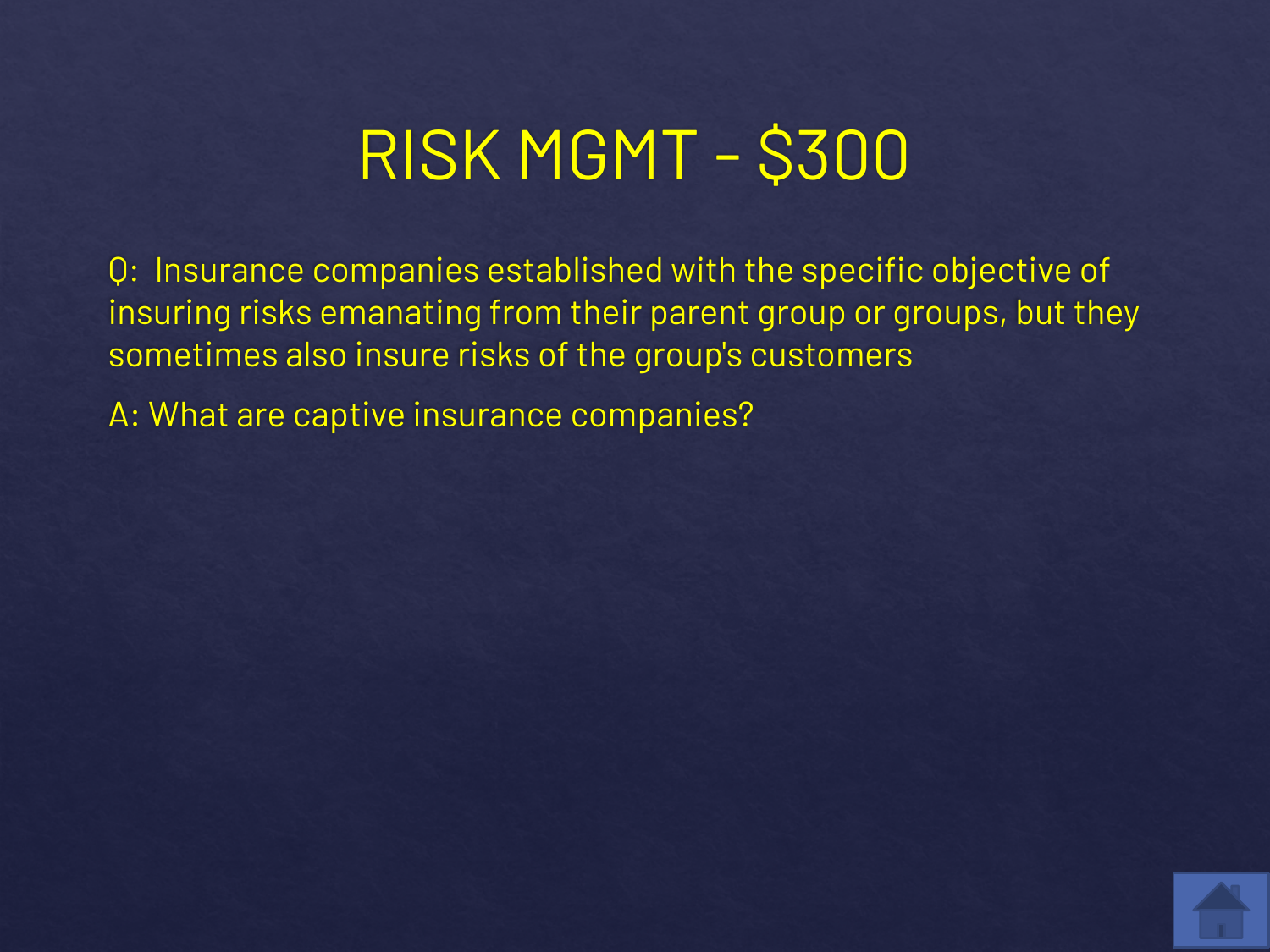

# RISK MGMT - $300
Q:  Insurance companies established with the specific objective of insuring risks emanating from their parent group or groups, but they sometimes also insure risks of the group's customers
A: What are captive insurance companies?